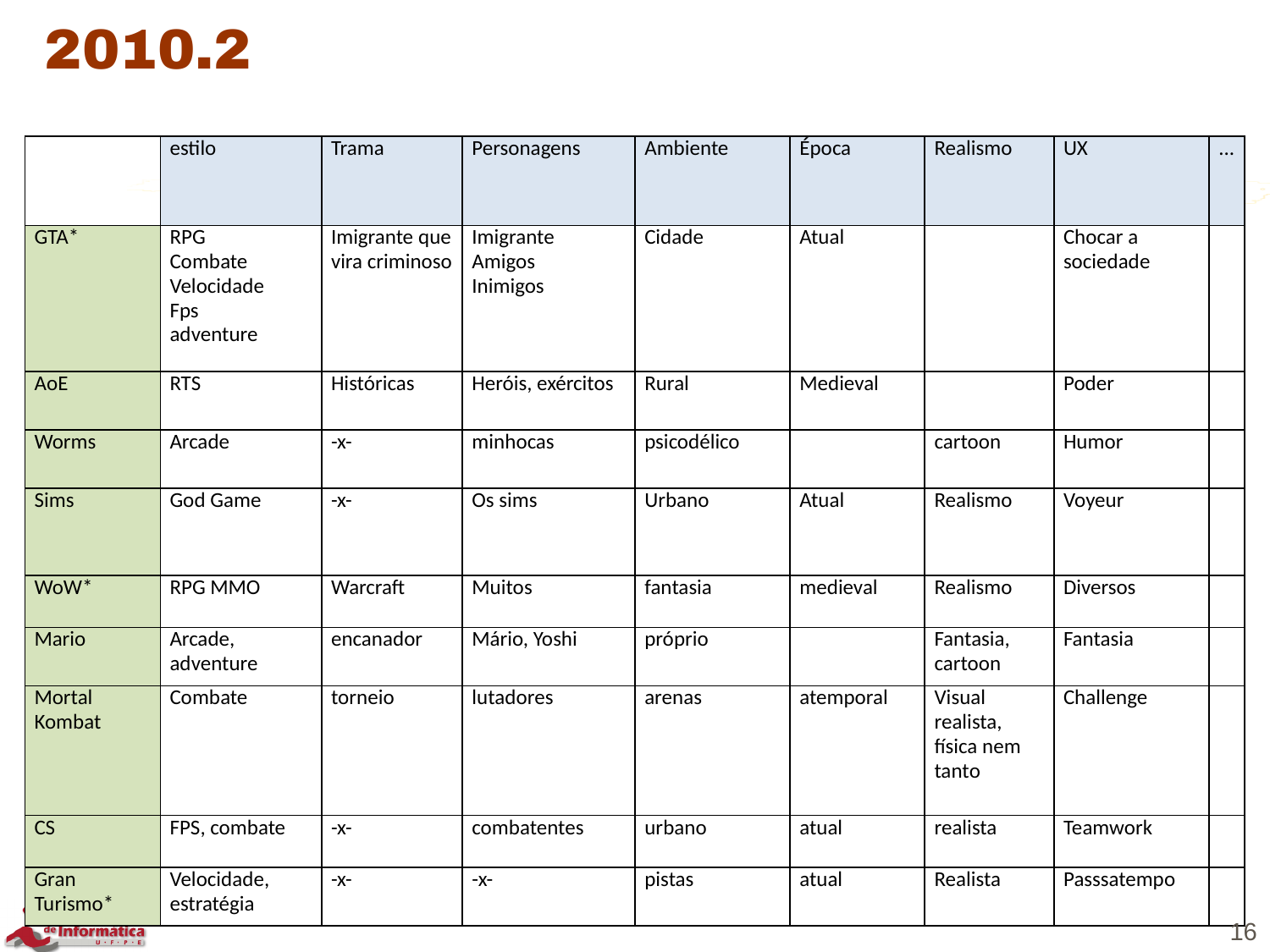

# 2010.2
|  | estilo | Trama | Personagens | Ambiente | Época | Realismo | UX | ... |
| --- | --- | --- | --- | --- | --- | --- | --- | --- |
| GTA\* | RPG Combate Velocidade Fps adventure | Imigrante que vira criminoso | Imigrante Amigos Inimigos | Cidade | Atual |  | Chocar a sociedade |  |
| AoE | RTS | Históricas | Heróis, exércitos | Rural | Medieval |  | Poder |  |
| Worms | Arcade | -x- | minhocas | psicodélico |  | cartoon | Humor |  |
| Sims | God Game | -x- | Os sims | Urbano | Atual | Realismo | Voyeur |  |
| WoW\* | RPG MMO | Warcraft | Muitos | fantasia | medieval | Realismo | Diversos |  |
| Mario | Arcade, adventure | encanador | Mário, Yoshi | próprio |  | Fantasia, cartoon | Fantasia |  |
| Mortal Kombat | Combate | torneio | lutadores | arenas | atemporal | Visual realista, física nem tanto | Challenge |  |
| CS | FPS, combate | -x- | combatentes | urbano | atual | realista | Teamwork |  |
| Gran Turismo\* | Velocidade, estratégia | -x- | -x- | pistas | atual | Realista | Passsatempo |  |
16